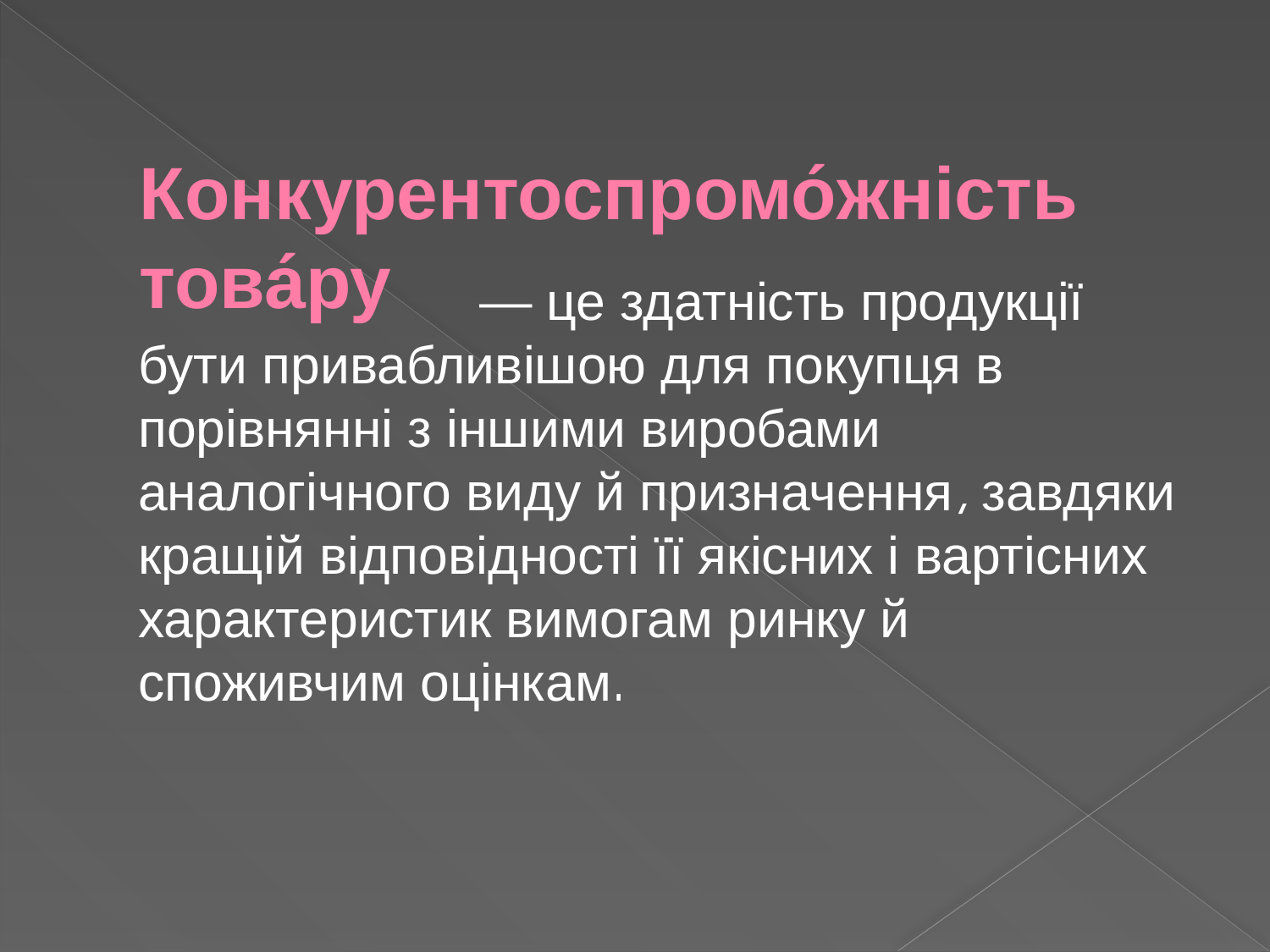

# Конкурентоспромо́жність това́ру
                           — це здатність продукції бути привабливішою для покупця в порівнянні з іншими виробами аналогічного виду й призначення, завдяки кращій відповідності її якісних і вартісних характеристик вимогам ринку й споживчим оцінкам.